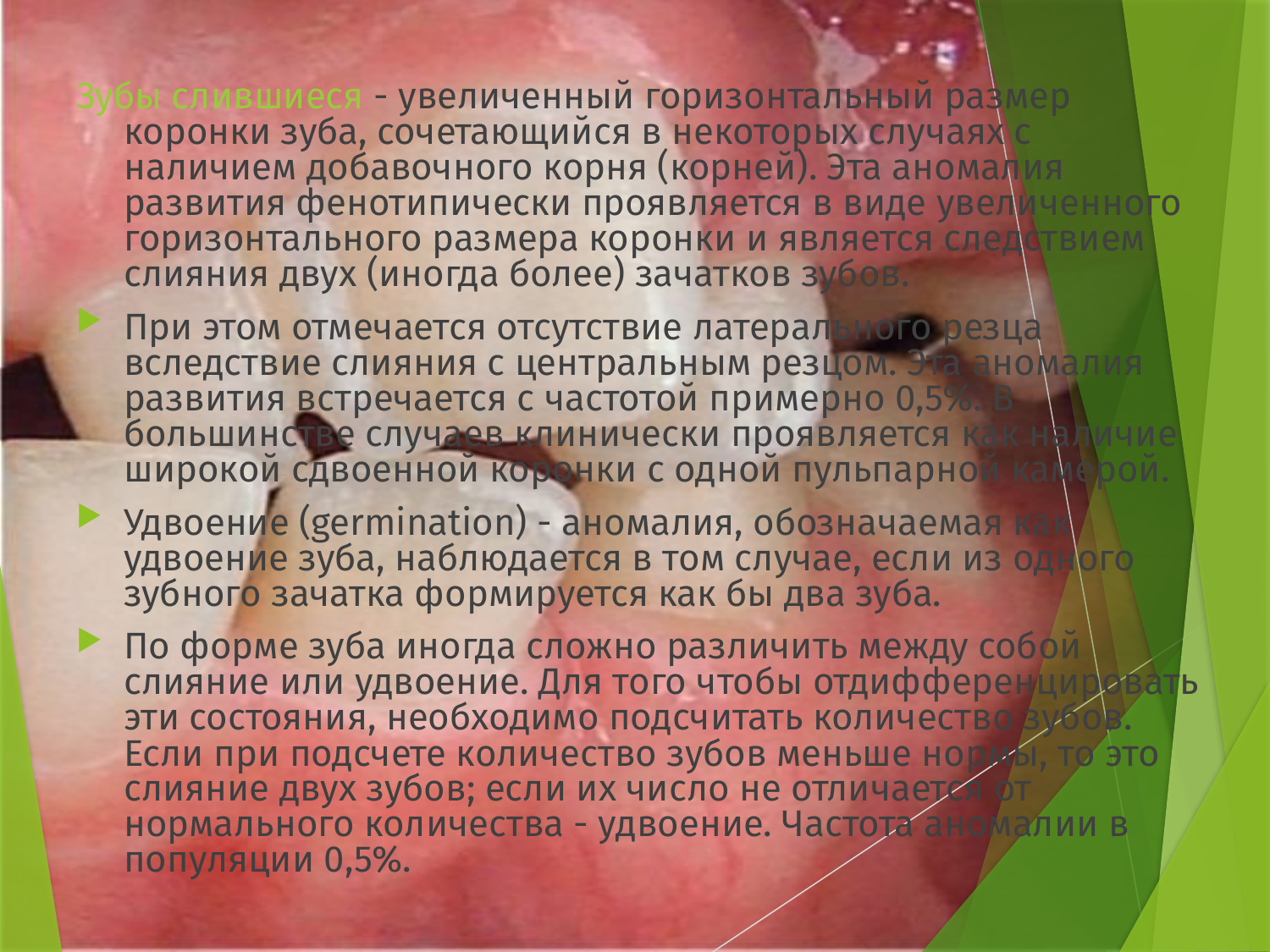

Зубы слившиеся - увеличенный горизонтальный размер коронки зуба, сочетающийся в некоторых случаях с наличием добавочного корня (корней). Эта аномалия развития фенотипически проявляется в виде увеличенного горизонтального размера коронки и является следствием слияния двух (иногда более) зачатков зубов.
При этом отмечается отсутствие латерального резца вследствие слияния с центральным резцом. Эта аномалия развития встречается с частотой примерно 0,5%. В большинстве случаев клинически проявляется как наличие широкой сдвоенной коронки с одной пульпарной камерой.
Удвоение (germination) - аномалия, обозначаемая как удвоение зуба, наблюдается в том случае, если из одного зубного зачатка формируется как бы два зуба.
По форме зуба иногда сложно различить между собой слияние или удвоение. Для того чтобы отдифференцировать эти состояния, необходимо подсчитать количество зубов. Если при подсчете количество зубов меньше нормы, то это слияние двух зубов; если их число не отличается от нормального количества - удвоение. Частота аномалии в популяции 0,5%.